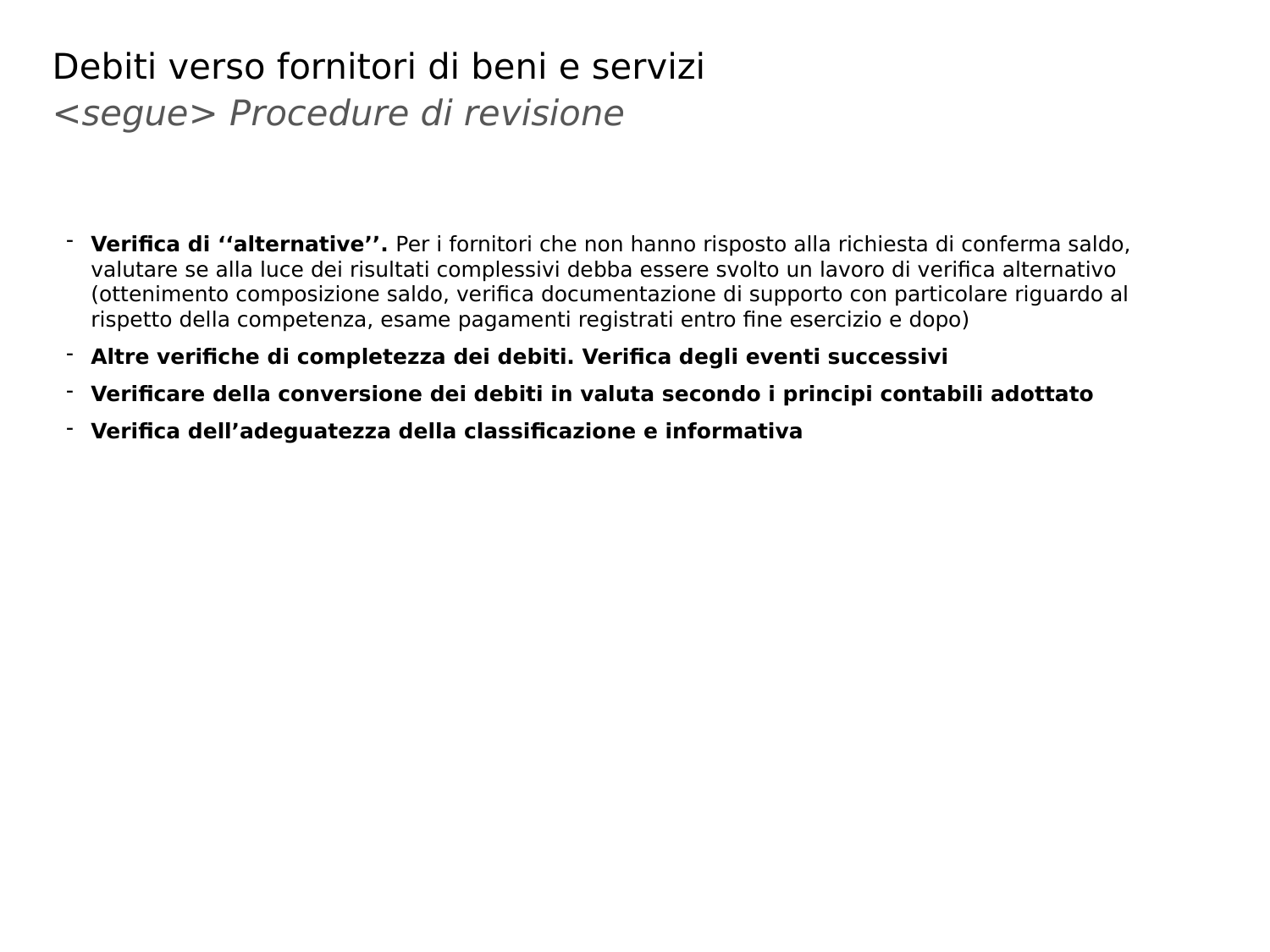

# Debiti verso fornitori di beni e servizi
<segue> Procedure di revisione
Verifica di ‘‘alternative’’. Per i fornitori che non hanno risposto alla richiesta di conferma saldo, valutare se alla luce dei risultati complessivi debba essere svolto un lavoro di verifica alternativo (ottenimento composizione saldo, verifica documentazione di supporto con particolare riguardo al rispetto della competenza, esame pagamenti registrati entro fine esercizio e dopo)
Altre verifiche di completezza dei debiti. Verifica degli eventi successivi
Verificare della conversione dei debiti in valuta secondo i principi contabili adottato
Verifica dell’adeguatezza della classificazione e informativa